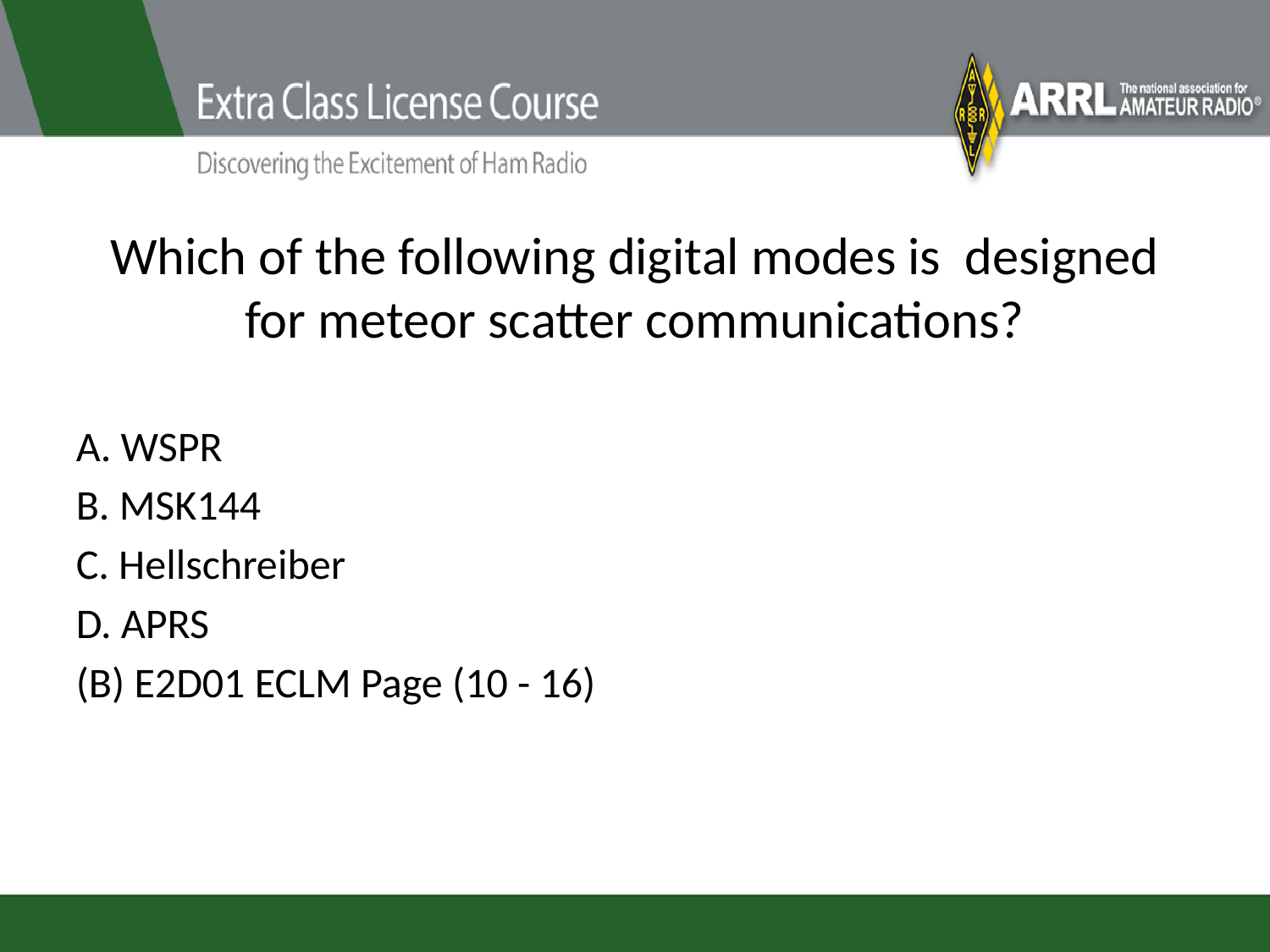

# Which of the following digital modes is  designed for meteor scatter communications?
A. WSPR
B. MSK144
C. Hellschreiber
D. APRS
(B) E2D01 ECLM Page (10 - 16)